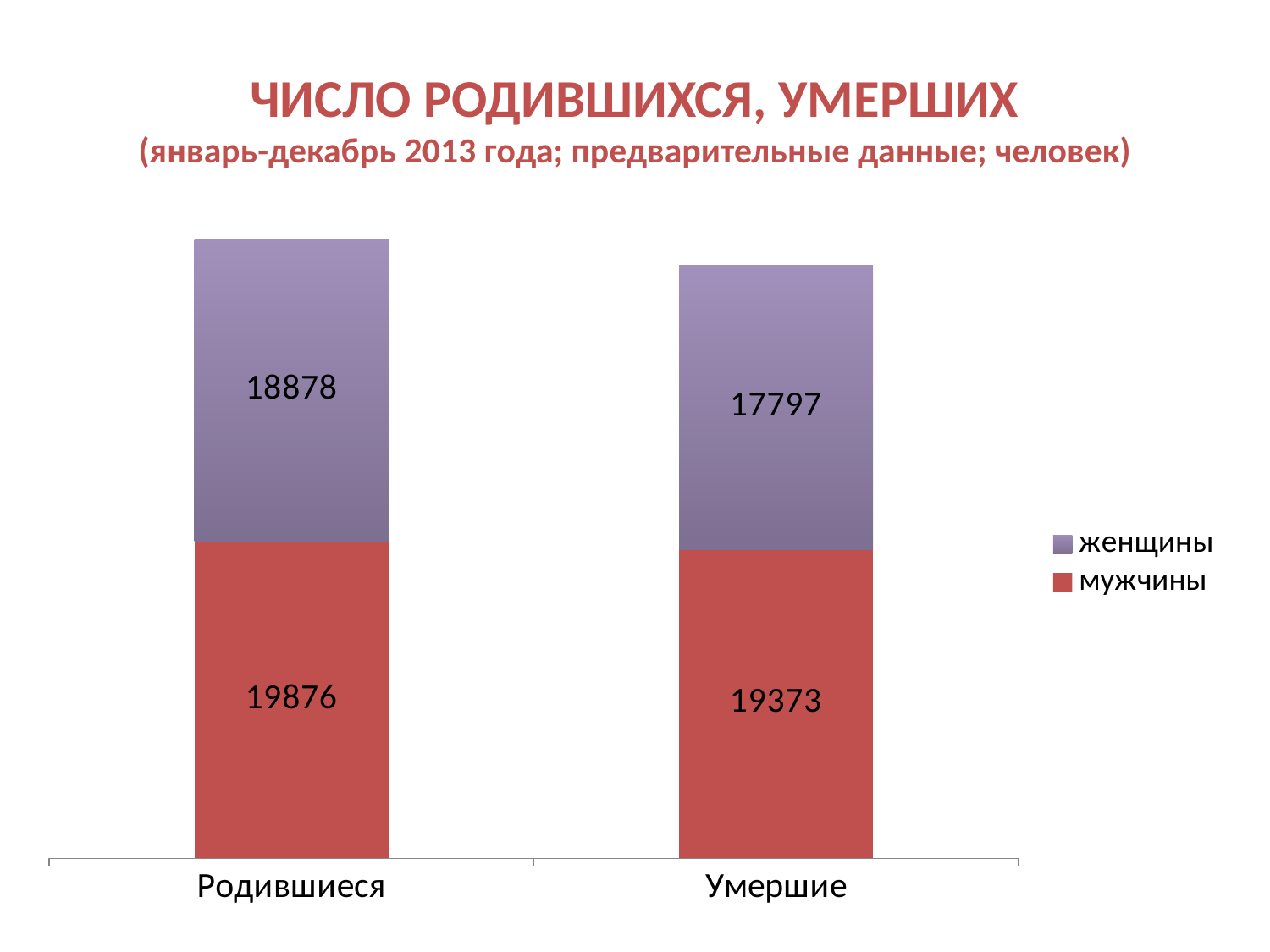

# ЧИСЛО РОДИВШИХСЯ, УМЕРШИХ (январь-декабрь 2013 года; предварительные данные; человек)

### Chart

| Category | мужчины  | женщины |
|---|---|---|
| Родившиеся | 19876.0 | 18878.0 |
| Умершие | 19373.0 | 17797.0 |